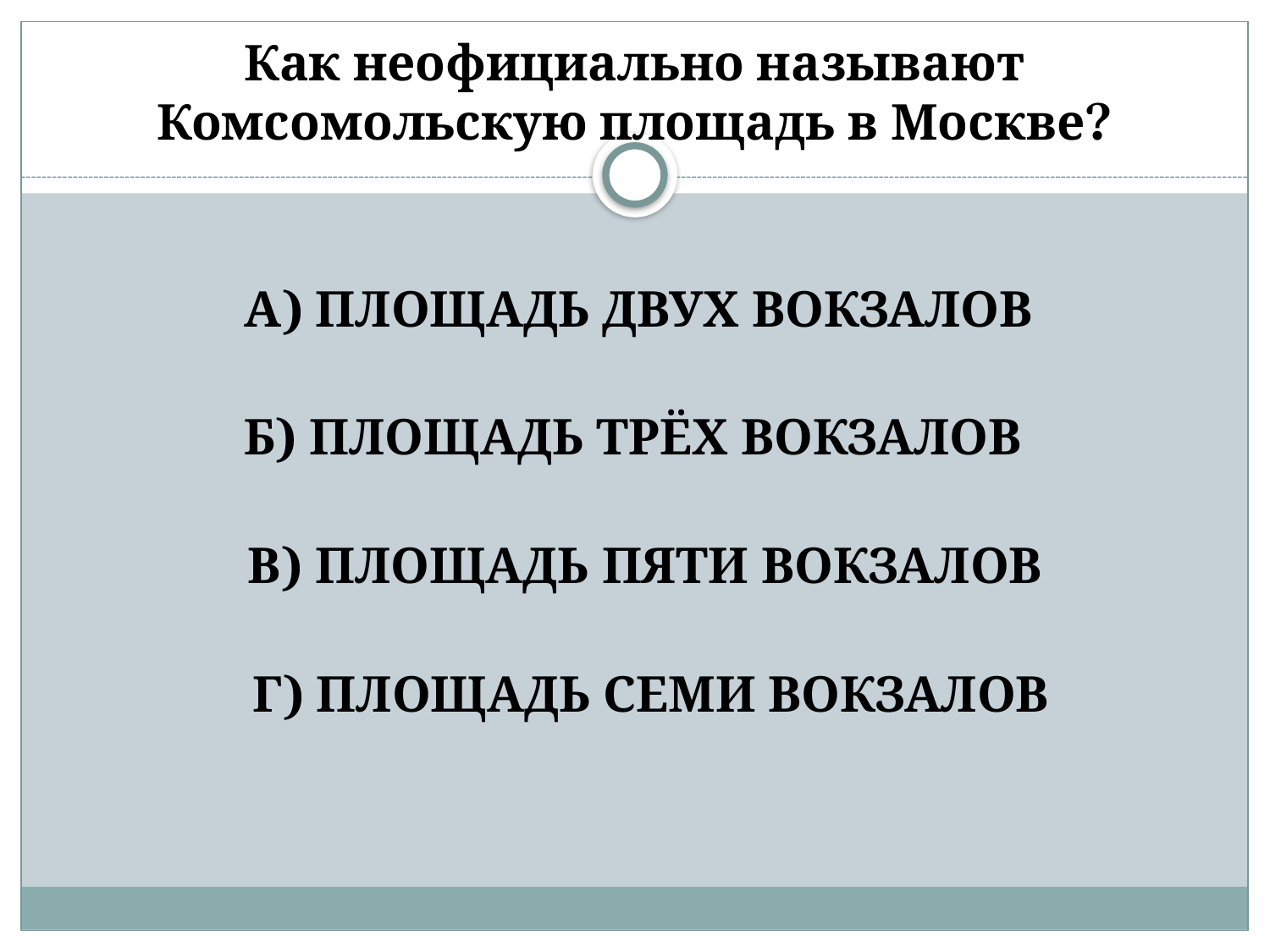

# Как неофициально называют Комсомольскую площадь в Москве?
 А) ПЛОЩАДЬ ДВУХ ВОКЗАЛОВ
Б) ПЛОЩАДЬ ТРЁХ ВОКЗАЛОВ
  В) ПЛОЩАДЬ ПЯТИ ВОКЗАЛОВ
   Г) ПЛОЩАДЬ СЕМИ ВОКЗАЛОВ